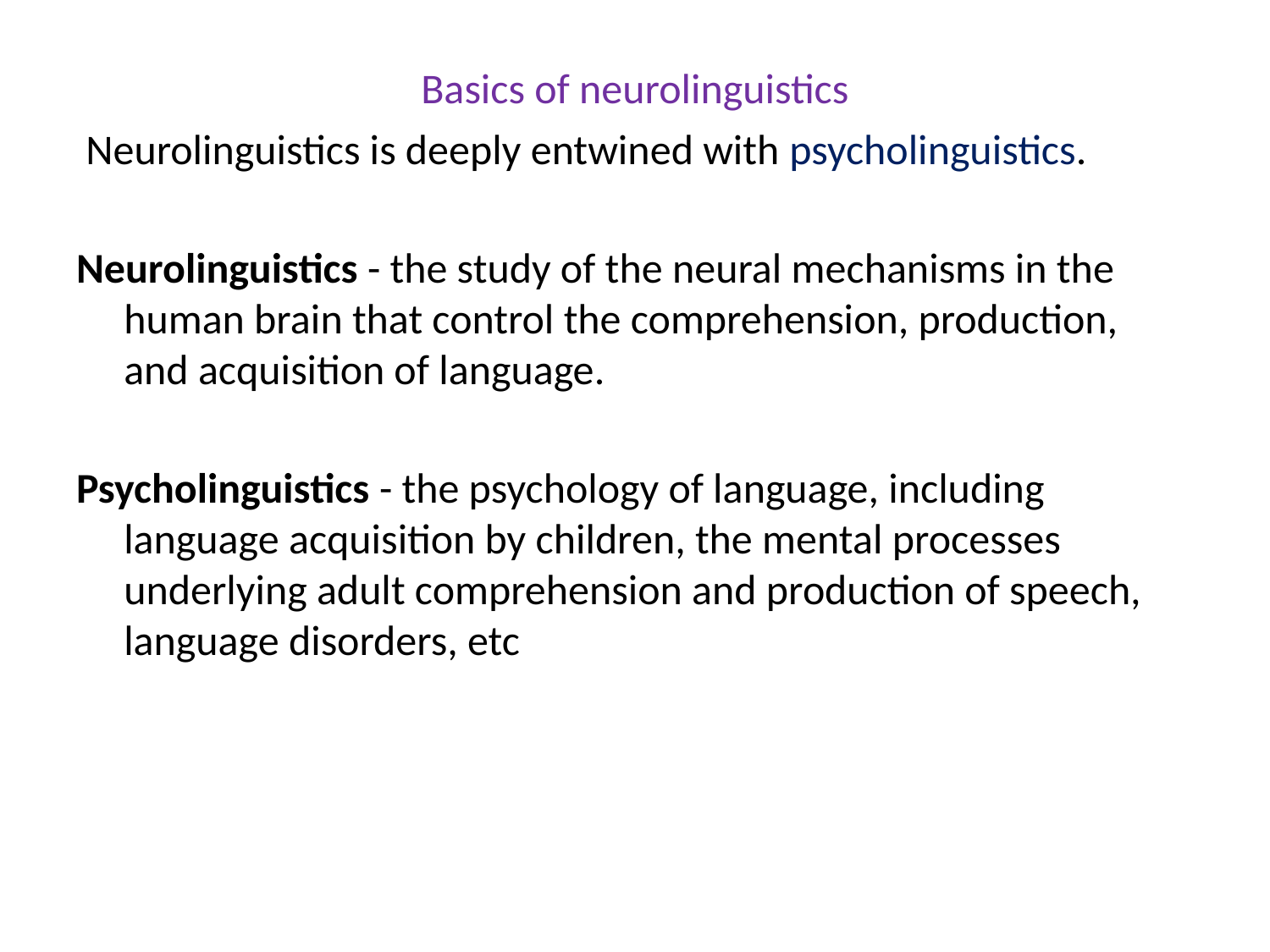

# Basics of neurolinguistics
 Neurolinguistics is deeply entwined with psycholinguistics.

Neurolinguistics - the study of the neural mechanisms in the human brain that control the comprehension, production, and acquisition of language.

Psycholinguistics - the psychology of language, including language acquisition by children, the mental processes underlying adult comprehension and production of speech, language disorders, etc